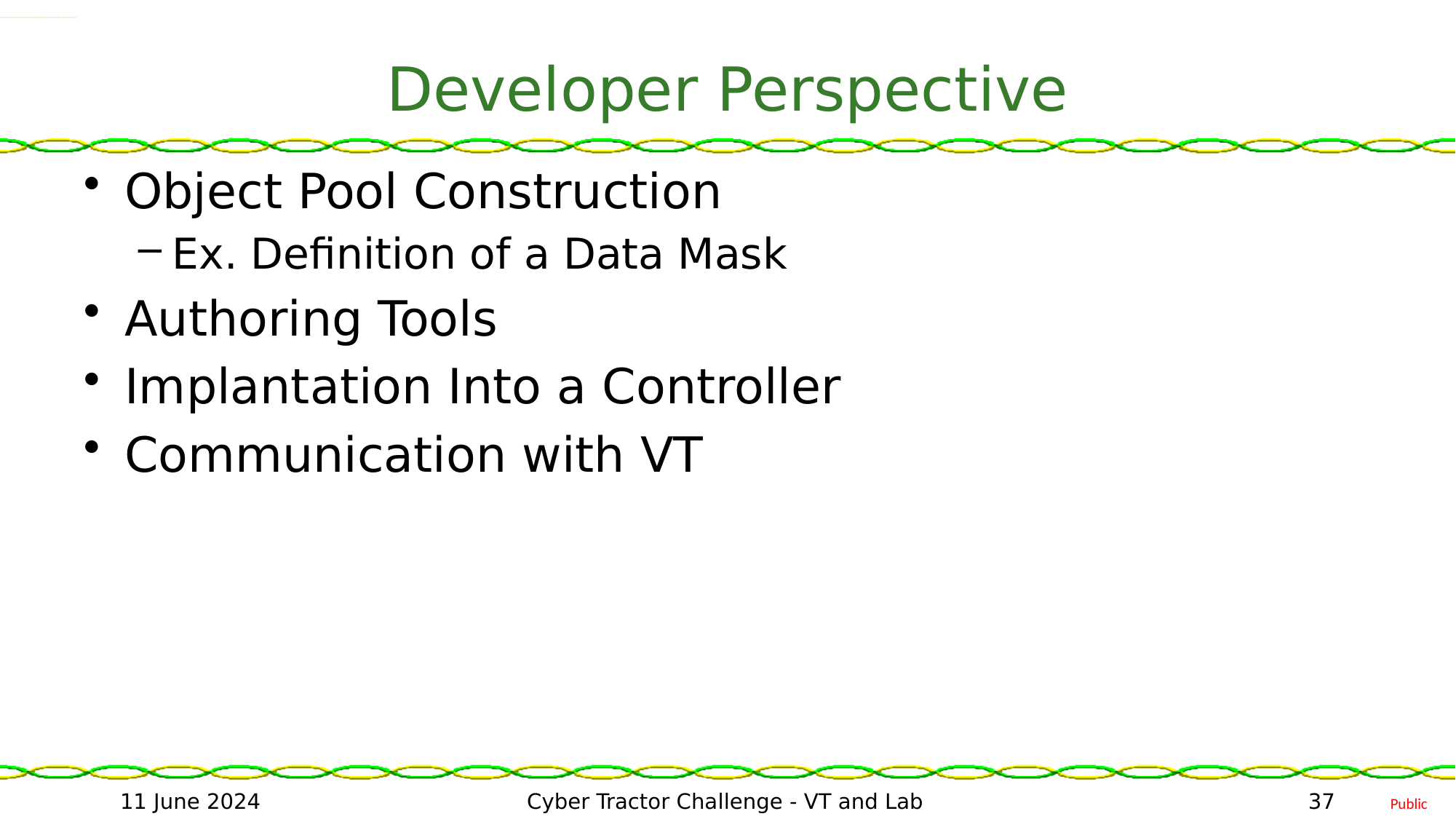

# Developer Perspective
Object Pool Construction
Ex. Definition of a Data Mask
Authoring Tools
Implantation Into a Controller
Communication with VT
11 June 2024
Cyber Tractor Challenge - VT and Lab
37